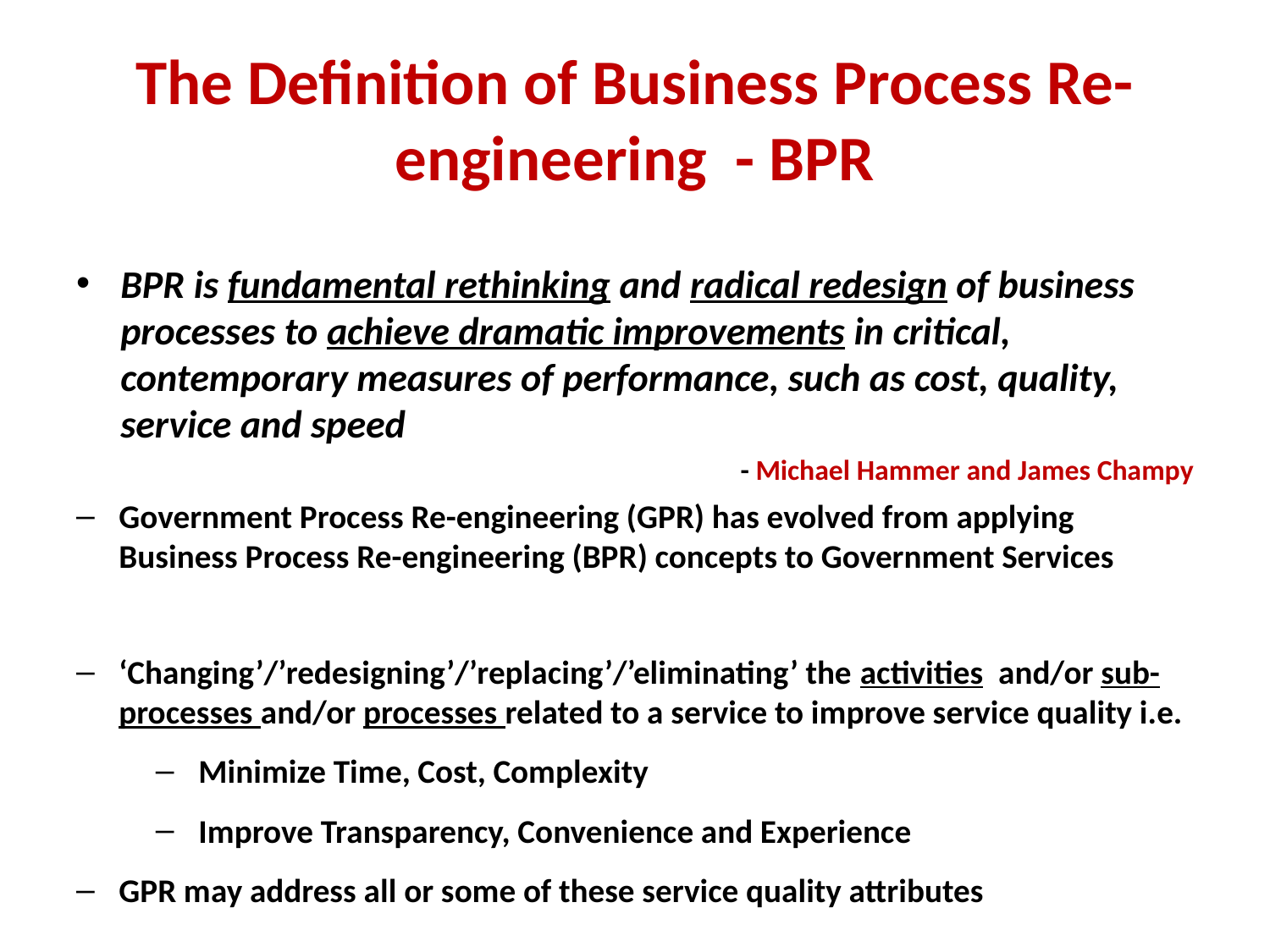

# The Definition of Business Process Re-engineering  - BPR

BPR is fundamental rethinking and radical redesign of business processes to achieve dramatic improvements in critical, contemporary measures of performance, such as cost, quality, service and speed
- Michael Hammer and James Champy
Government Process Re-engineering (GPR) has evolved from applying Business Process Re-engineering (BPR) concepts to Government Services

‘Changing’/’redesigning’/’replacing’/’eliminating’ the activities  and/or sub-processes and/or processes related to a service to improve service quality i.e.
Minimize Time, Cost, Complexity
Improve Transparency, Convenience and Experience
GPR may address all or some of these service quality attributes